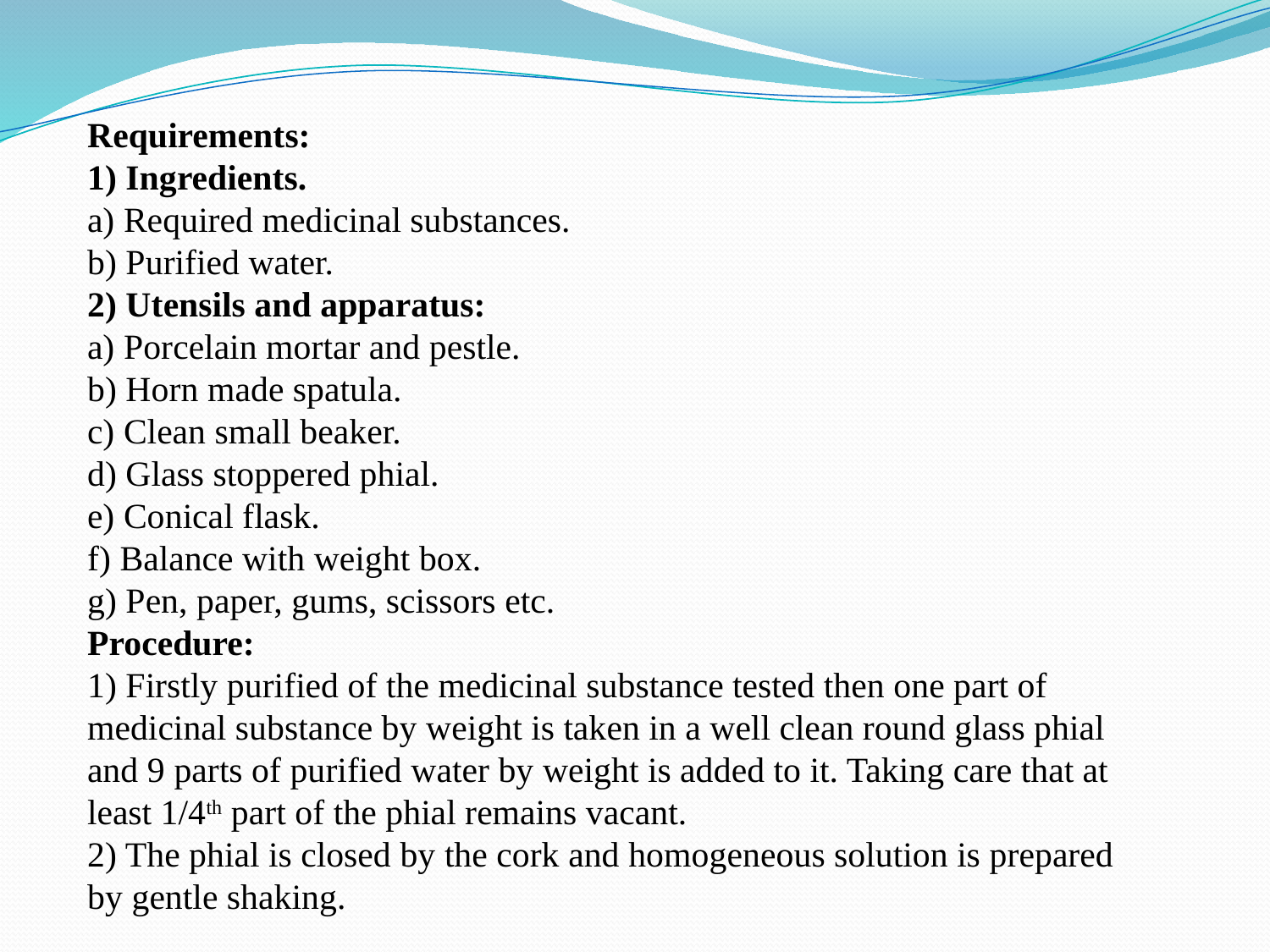

Requirements:
1) Ingredients.
a) Required medicinal substances.
b) Purified water.
2) Utensils and apparatus:
a) Porcelain mortar and pestle.
b) Horn made spatula.
c) Clean small beaker.
d) Glass stoppered phial.
e) Conical flask.
f) Balance with weight box.
g) Pen, paper, gums, scissors etc.
Procedure:
1) Firstly purified of the medicinal substance tested then one part of medicinal substance by weight is taken in a well clean round glass phial and 9 parts of purified water by weight is added to it. Taking care that at least 1/4th part of the phial remains vacant.
2) The phial is closed by the cork and homogeneous solution is prepared by gentle shaking.